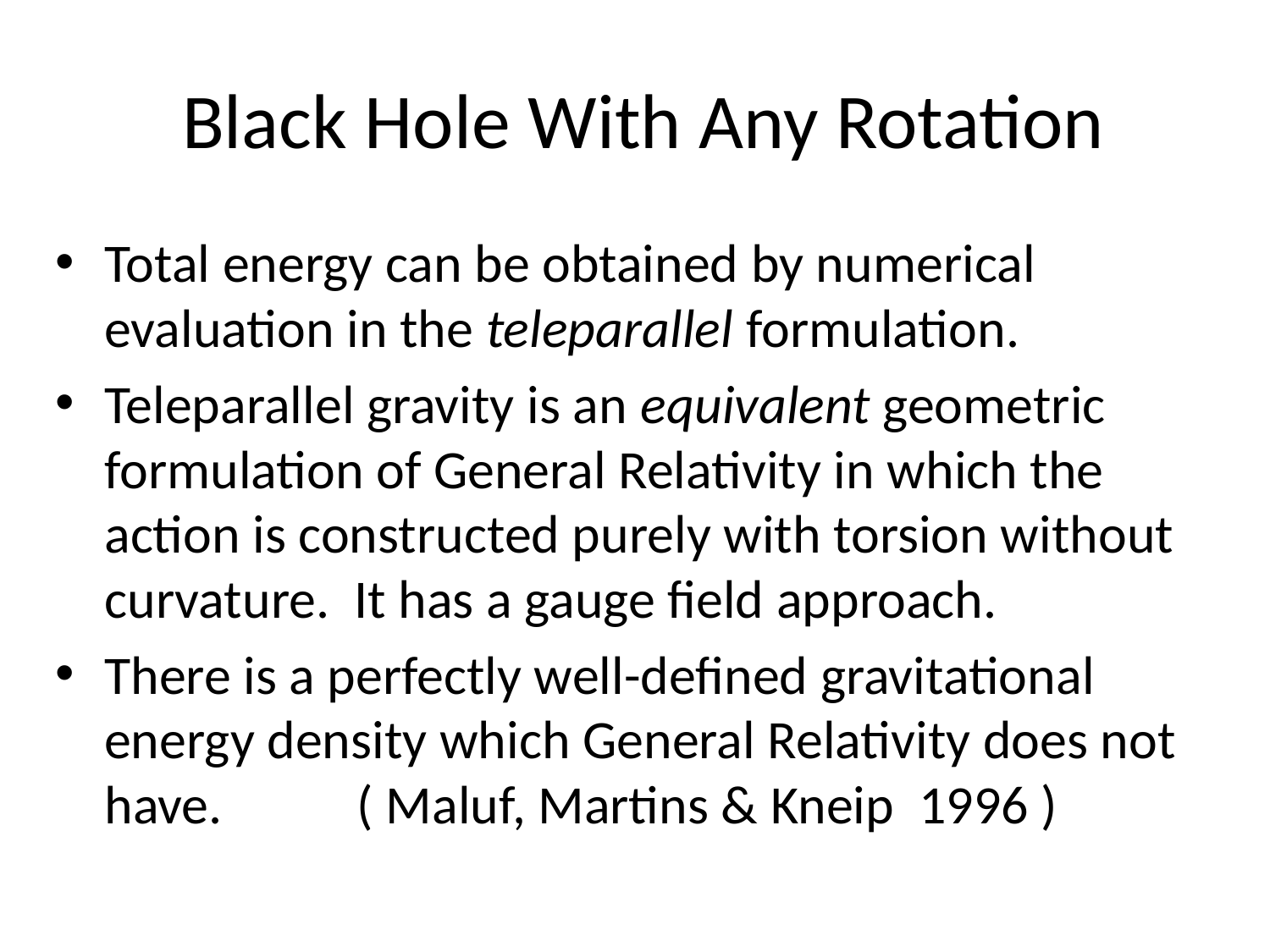

# Black Hole With Any Rotation
Total energy can be obtained by numerical evaluation in the teleparallel formulation.
Teleparallel gravity is an equivalent geometric formulation of General Relativity in which the action is constructed purely with torsion without curvature.  It has a gauge field approach.
There is a perfectly well-defined gravitational energy density which General Relativity does not have.           ( Maluf, Martins & Kneip  1996 )